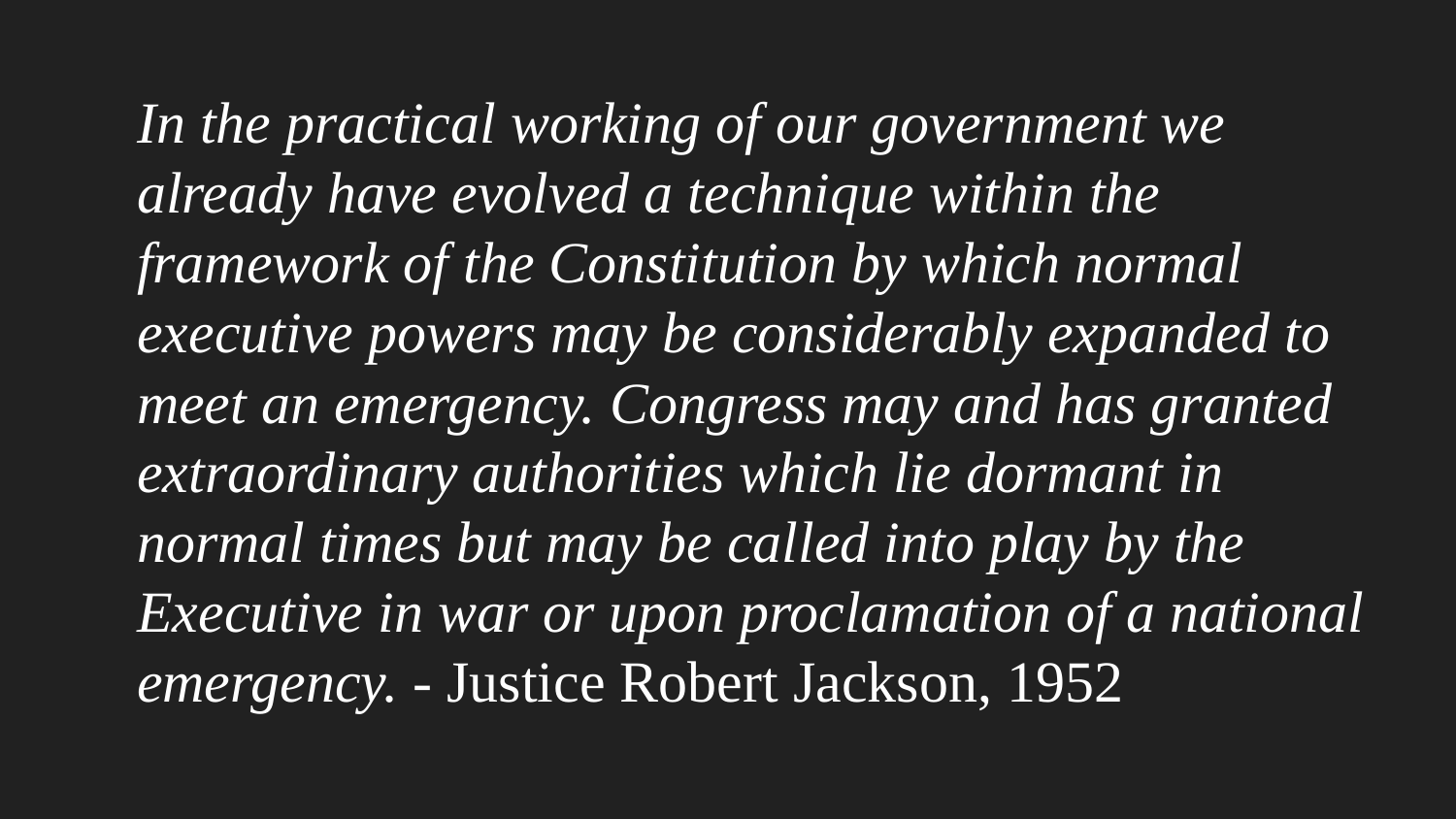

# In the practical working of our government we already have evolved a technique within the framework of the Constitution by which normal executive powers may be considerably expanded to meet an emergency. Congress may and has granted extraordinary authorities which lie dormant in normal times but may be called into play by the Executive in war or upon proclamation of a national emergency. - Justice Robert Jackson, 1952